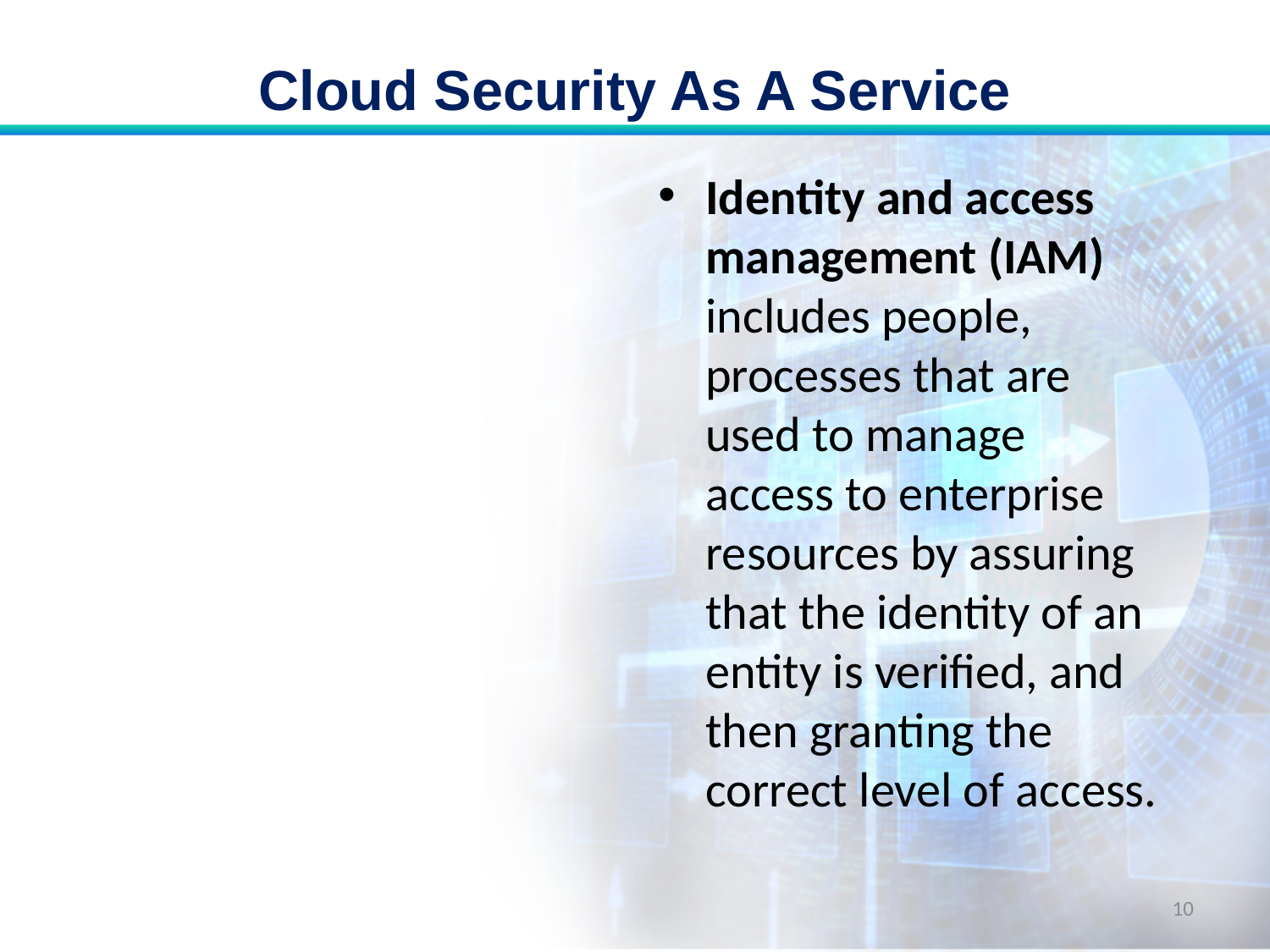

# Cloud Security As A Service
Identity and access management (IAM) includes people, processes that are used to manage access to enterprise resources by assuring that the identity of an entity is verified, and then granting the correct level of access.
10